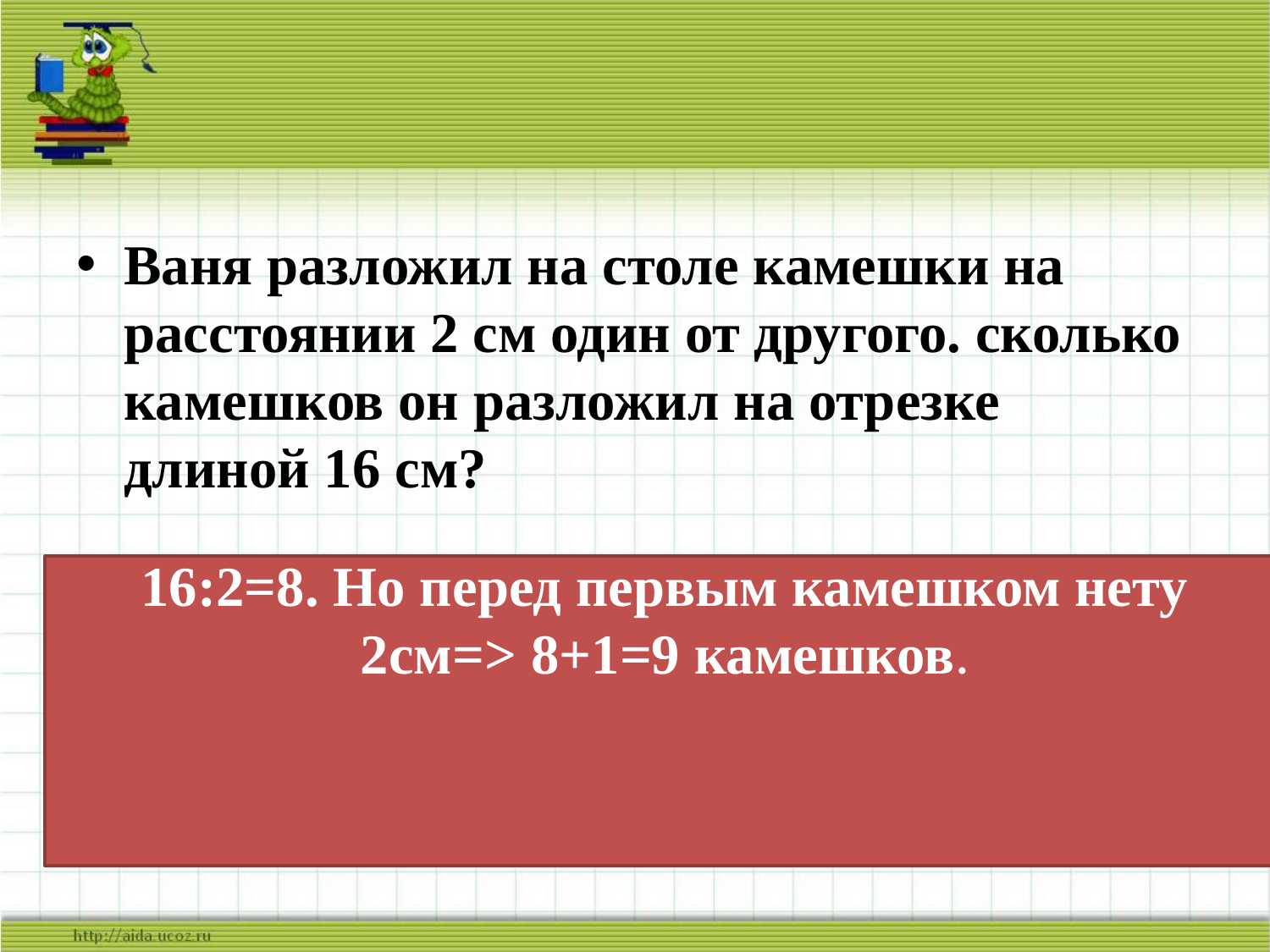

Ваня разложил на столе камешки на расстоянии 2 см один от другого. сколько камешков он разложил на отрезке длиной 16 см?
# 16:2=8. Но перед первым камешком нету 2см=> 8+1=9 камешков.